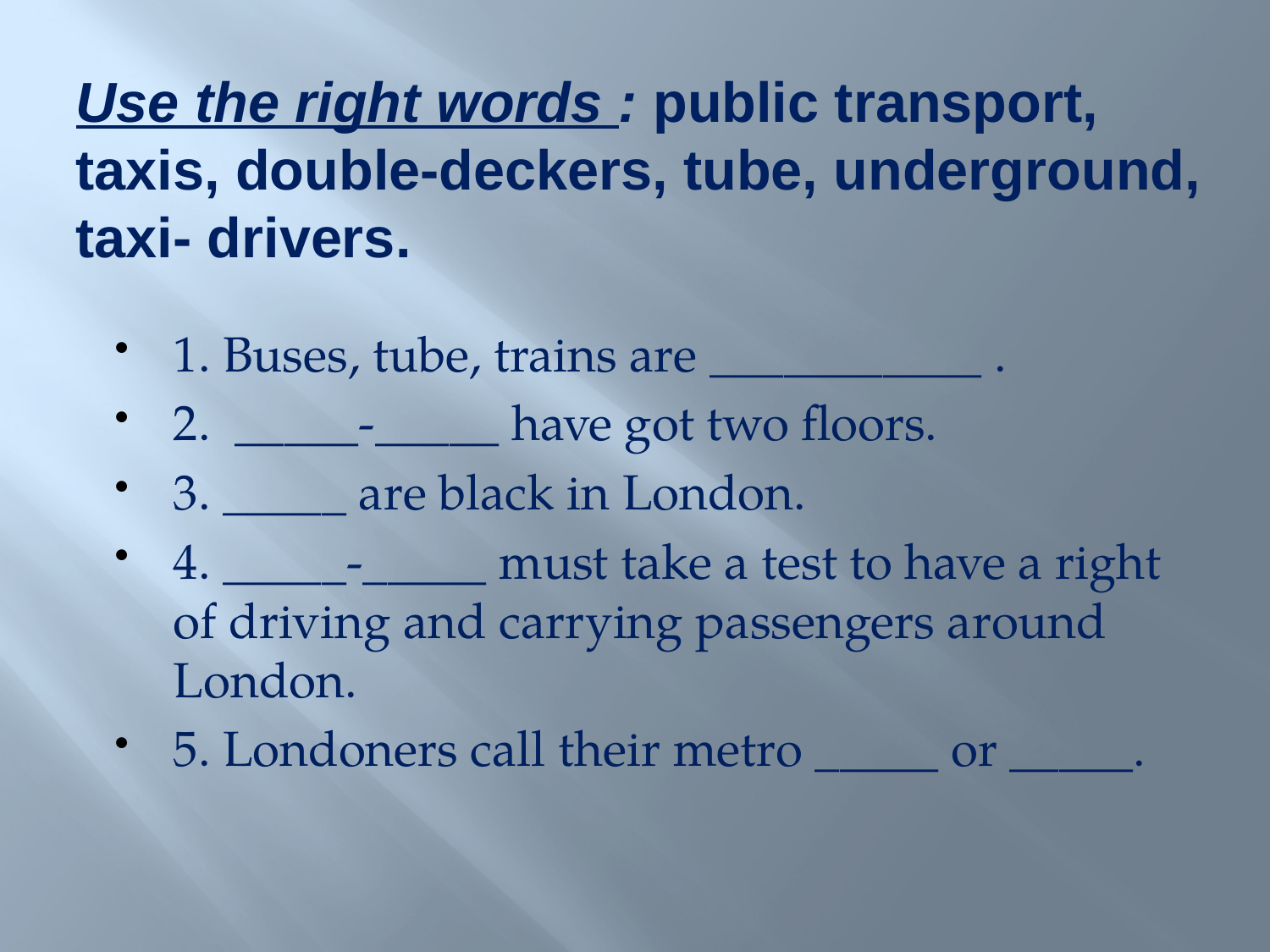

# Use the right words : public transport, taxis, double-deckers, tube, underground, taxi- drivers.
1. Buses, tube, trains are ___________ .
2.  _____-_____ have got two floors.
3. _____ are black in London.
4. _____-_____ must take a test to have a right of driving and carrying passengers around London.
5. Londoners call their metro _____ or _____.